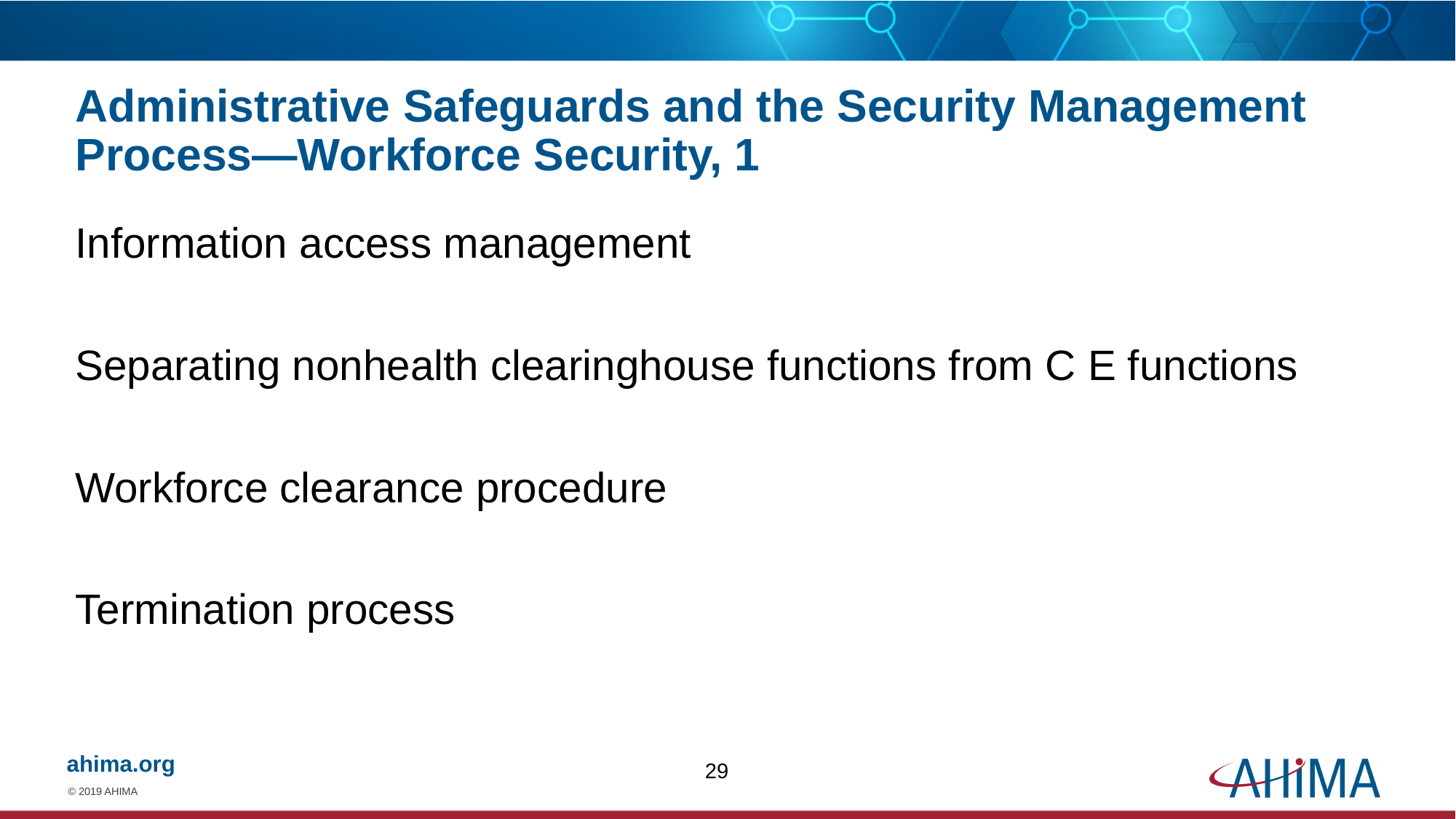

# Administrative Safeguards and the Security Management Process—Workforce Security, 1
Information access management

Separating nonhealth clearinghouse functions from C E functions

Workforce clearance procedure

Termination process